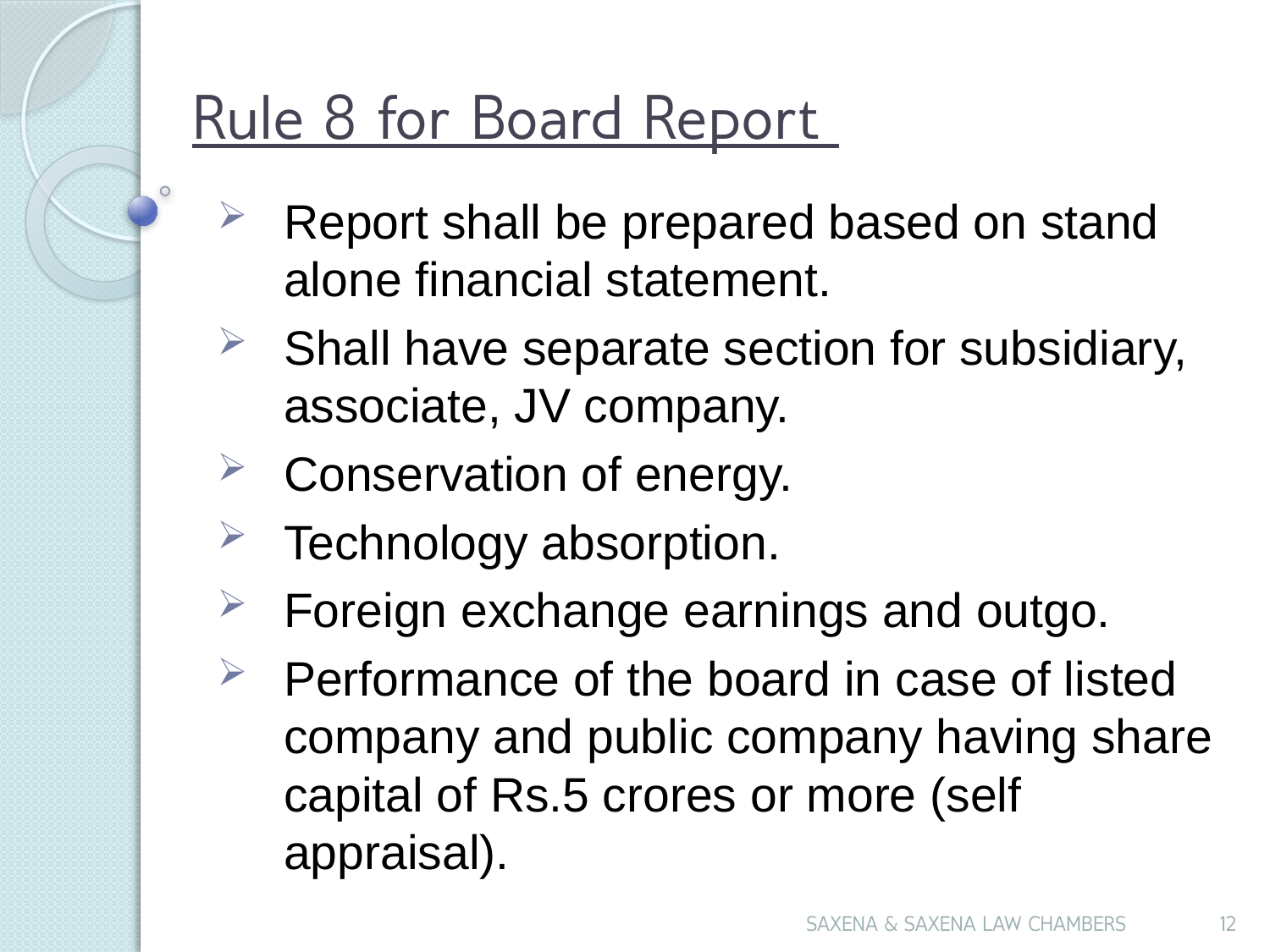

# Rule 8 for Board Report
Report shall be prepared based on stand alone financial statement.
Shall have separate section for subsidiary, associate, JV company.
Conservation of energy.
Technology absorption.
Foreign exchange earnings and outgo.
Performance of the board in case of listed company and public company having share capital of Rs.5 crores or more (self appraisal).

SAXENA & SAXENA LAW CHAMBERS
12